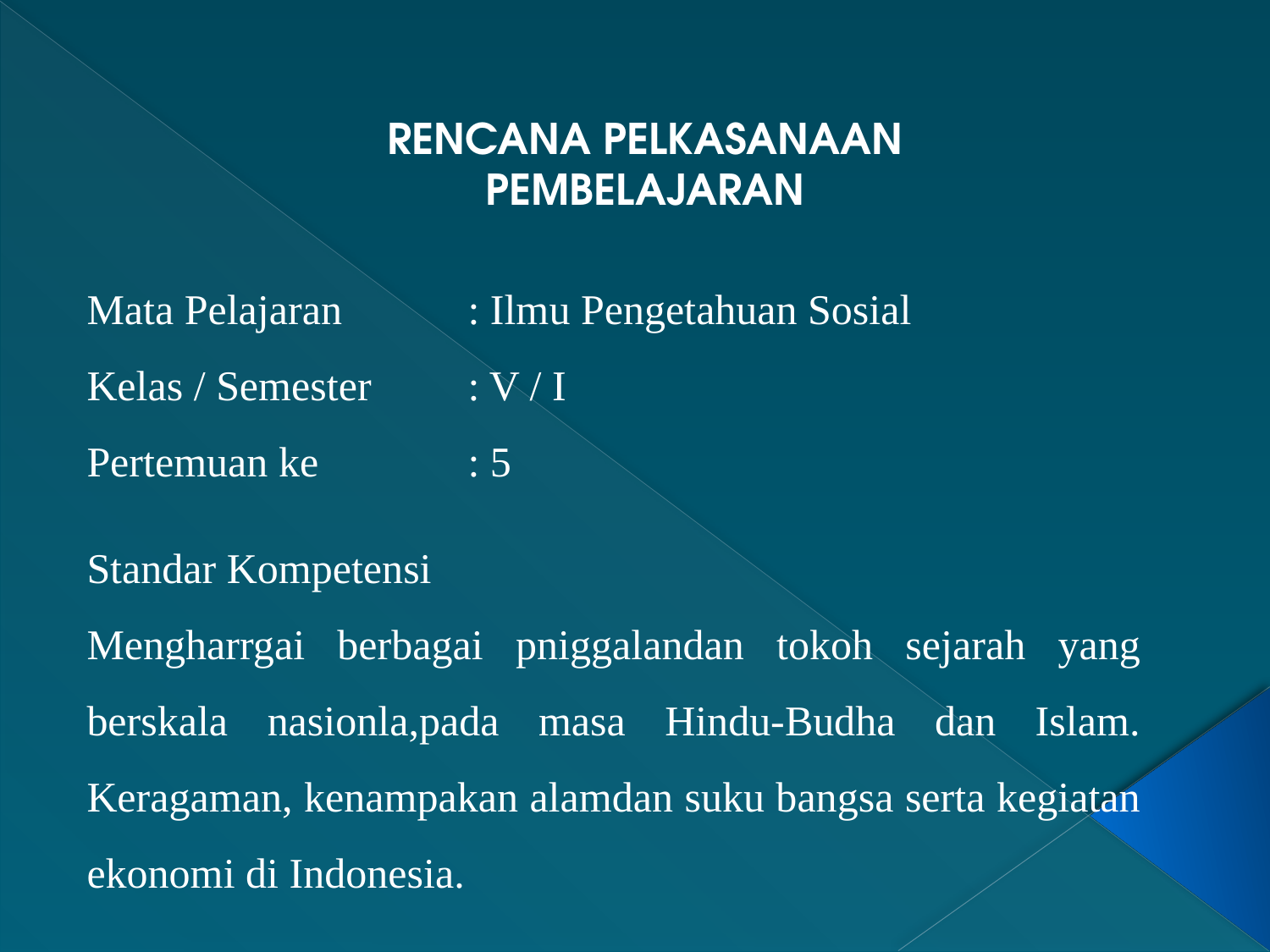

RENCANA PELKASANAAN PEMBELAJARAN
Mata Pelajaran	: Ilmu Pengetahuan Sosial
Kelas / Semester	: V / I
Pertemuan ke		: 5
Standar Kompetensi
Mengharrgai berbagai pniggalandan tokoh sejarah yang berskala nasionla,pada masa Hindu-Budha dan Islam. Keragaman, kenampakan alamdan suku bangsa serta kegiatan ekonomi di Indonesia.